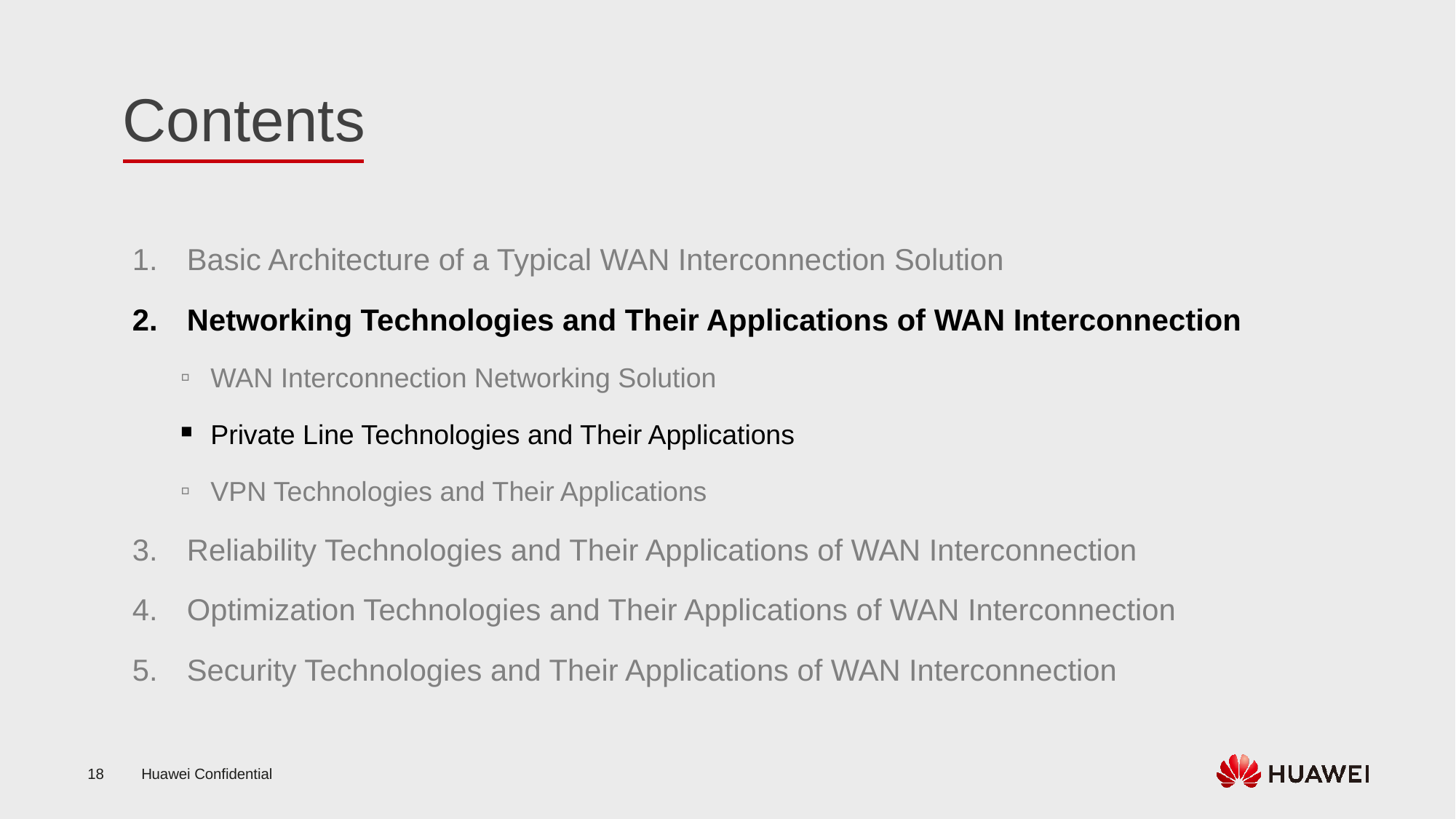

Basic Architecture of a Typical WAN Interconnection Solution
Networking Technologies and Their Applications of WAN Interconnection
WAN Interconnection Networking Solution
Private Line Technologies and Their Applications
VPN Technologies and Their Applications
Reliability Technologies and Their Applications of WAN Interconnection
Optimization Technologies and Their Applications of WAN Interconnection
Security Technologies and Their Applications of WAN Interconnection